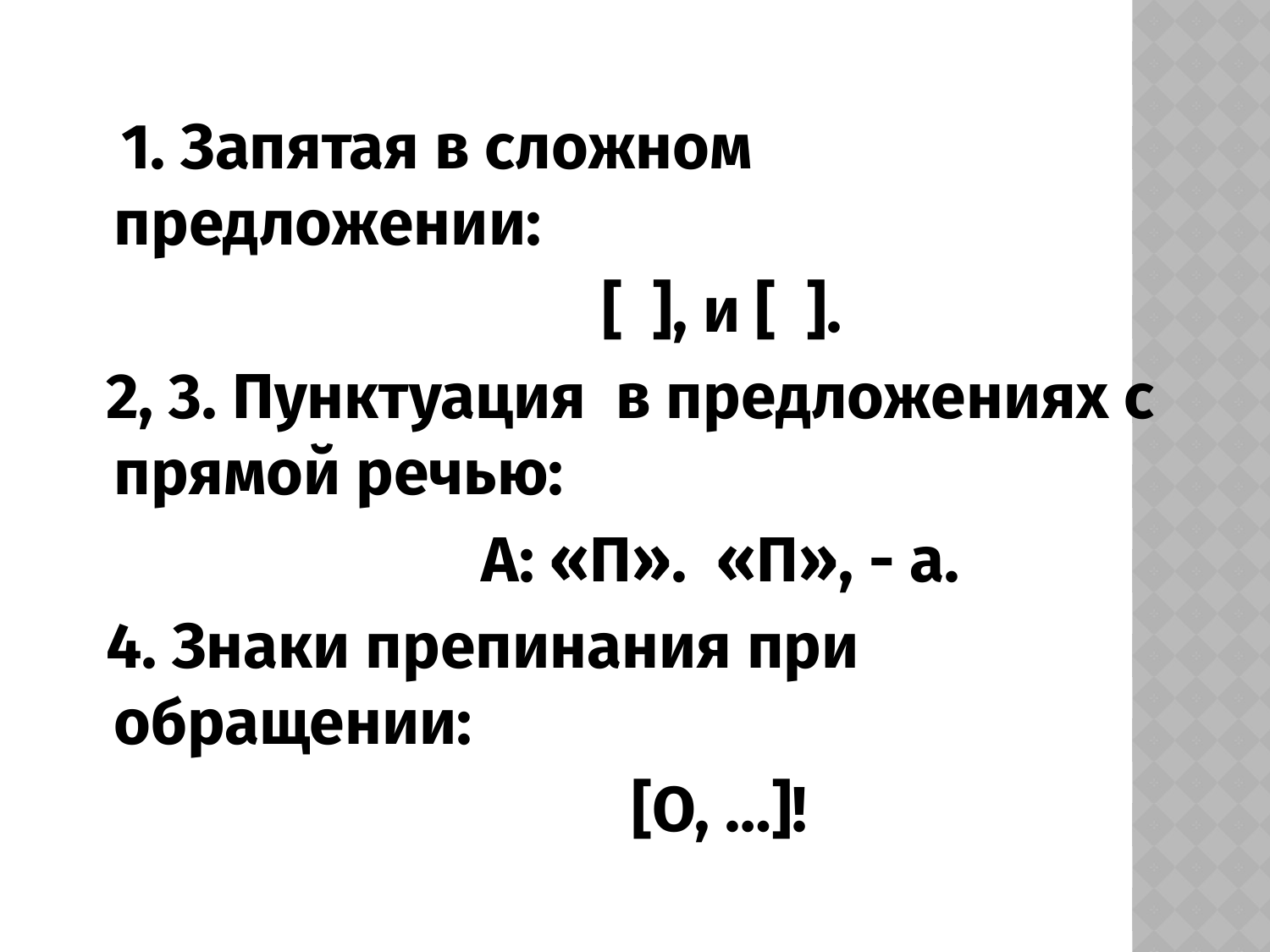

1. Запятая в сложном предложении:
                                   [  ], и [  ].
  2, 3. Пунктуация  в предложениях с прямой речью:
                           А: «П».  «П», - а.
  4. Знаки препинания при обращении:
                                     [О, …]!